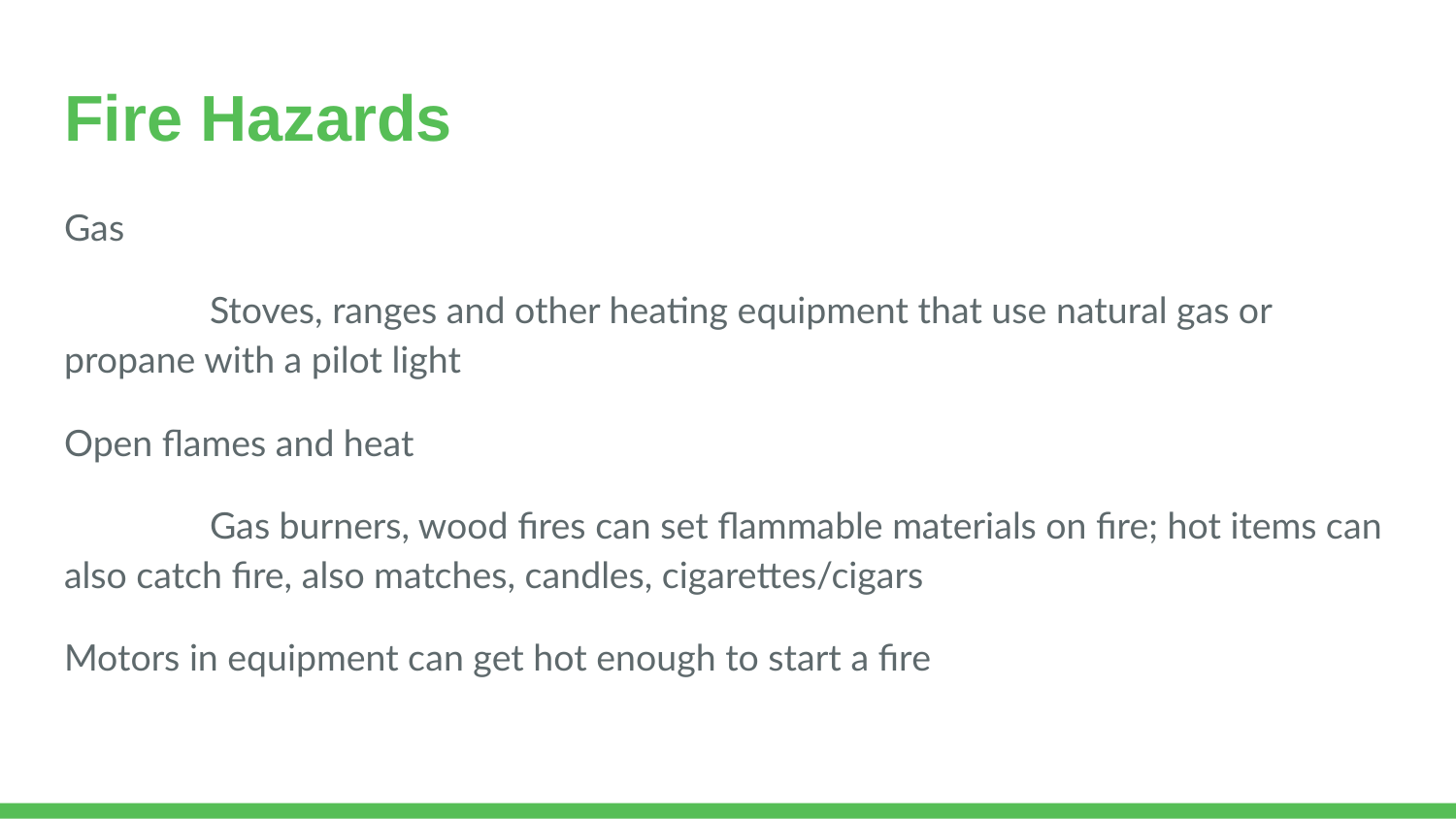

# Fire Hazards
Gas
	Stoves, ranges and other heating equipment that use natural gas or propane with a pilot light
Open flames and heat
	Gas burners, wood fires can set flammable materials on fire; hot items can also catch fire, also matches, candles, cigarettes/cigars
Motors in equipment can get hot enough to start a fire